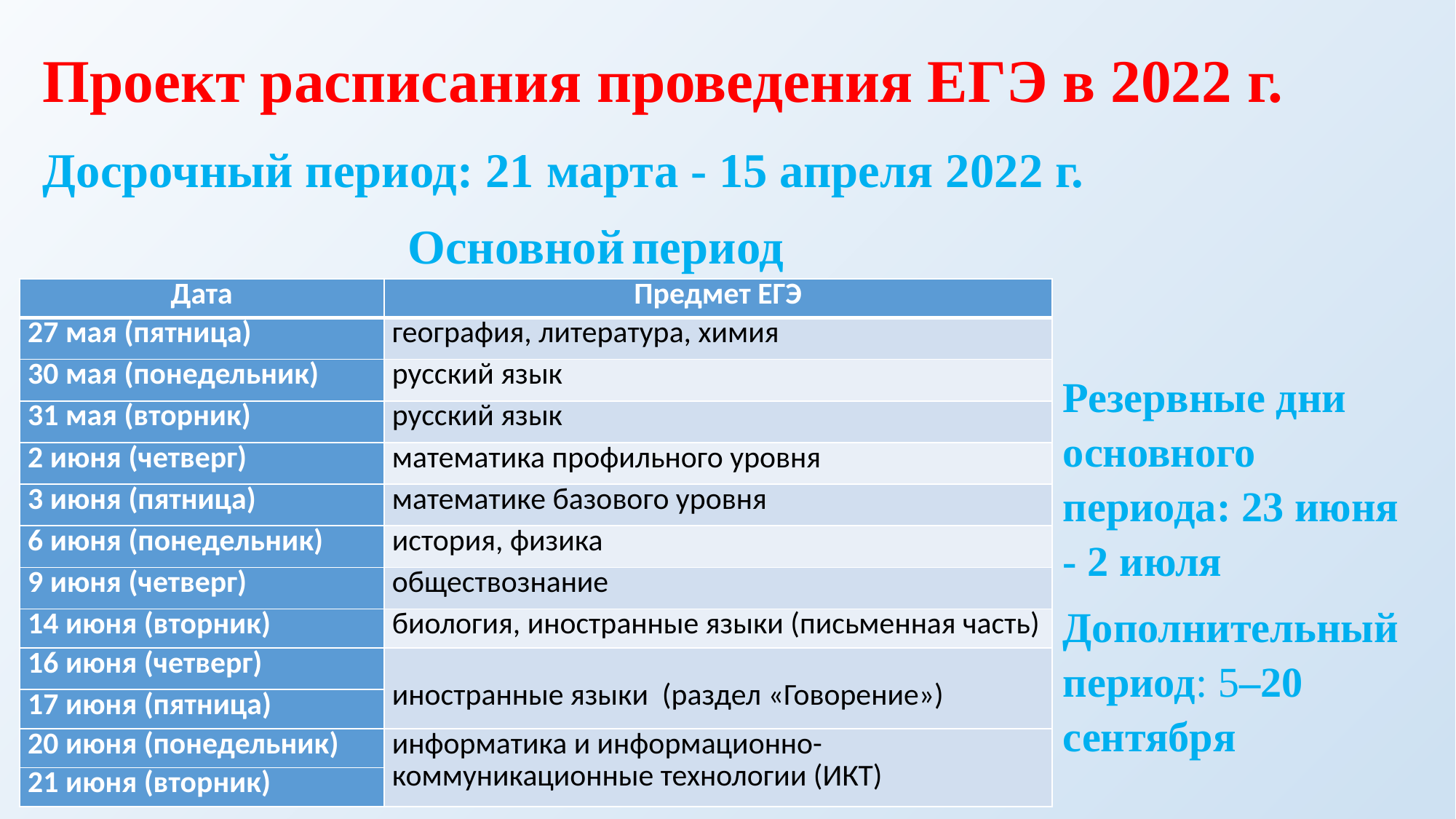

# Проект расписания проведения ЕГЭ в 2022 г.
Досрочный период: 21 марта - 15 апреля 2022 г.

Основной период
| Дата | Предмет ЕГЭ |
| --- | --- |
| 27 мая (пятница) | география, литература, химия |
| 30 мая (понедельник) | русский язык |
| 31 мая (вторник) | русский язык |
| 2 июня (четверг) | математика профильного уровня |
| 3 июня (пятница) | математике базового уровня |
| 6 июня (понедельник) | история, физика |
| 9 июня (четверг) | обществознание |
| 14 июня (вторник) | биология, иностранные языки (письменная часть) |
| 16 июня (четверг) | иностранные языки (раздел «Говорение») |
| 17 июня (пятница) |  |
| 20 июня (понедельник) | информатика и информационно-коммуникационные технологии (ИКТ) |
| 21 июня (вторник) |  |
Резервные дни основного периода: 23 июня - 2 июля
Дополнительный период: 5–20 сентября